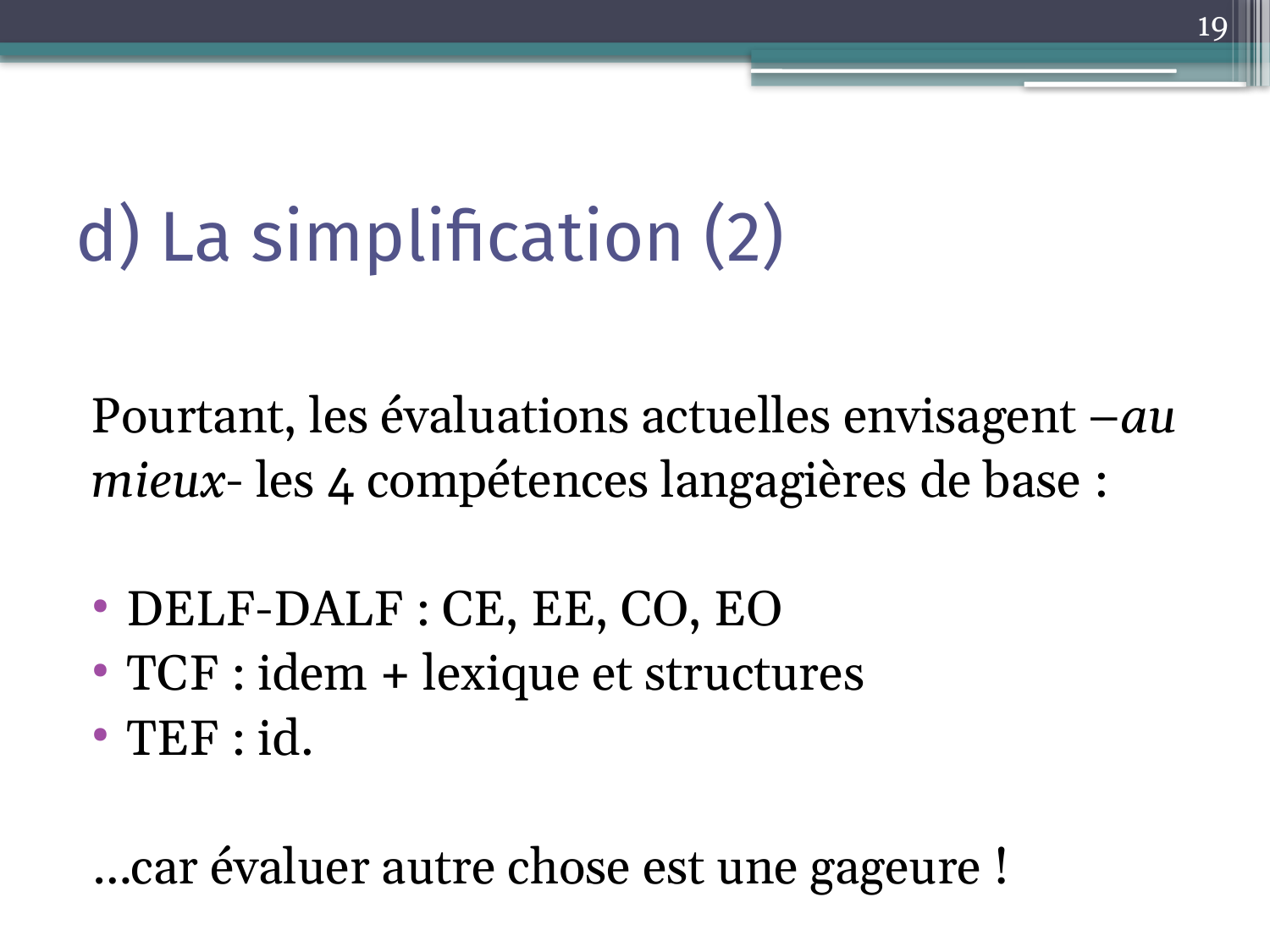

19
# d) La simplification (2)

Pourtant, les évaluations actuelles envisagent –au
mieux- les 4 compétences langagières de base :

DELF-DALF : CE, EE, CO, EO
TCF : idem + lexique et structures
TEF : id.

…car évaluer autre chose est une gageure !